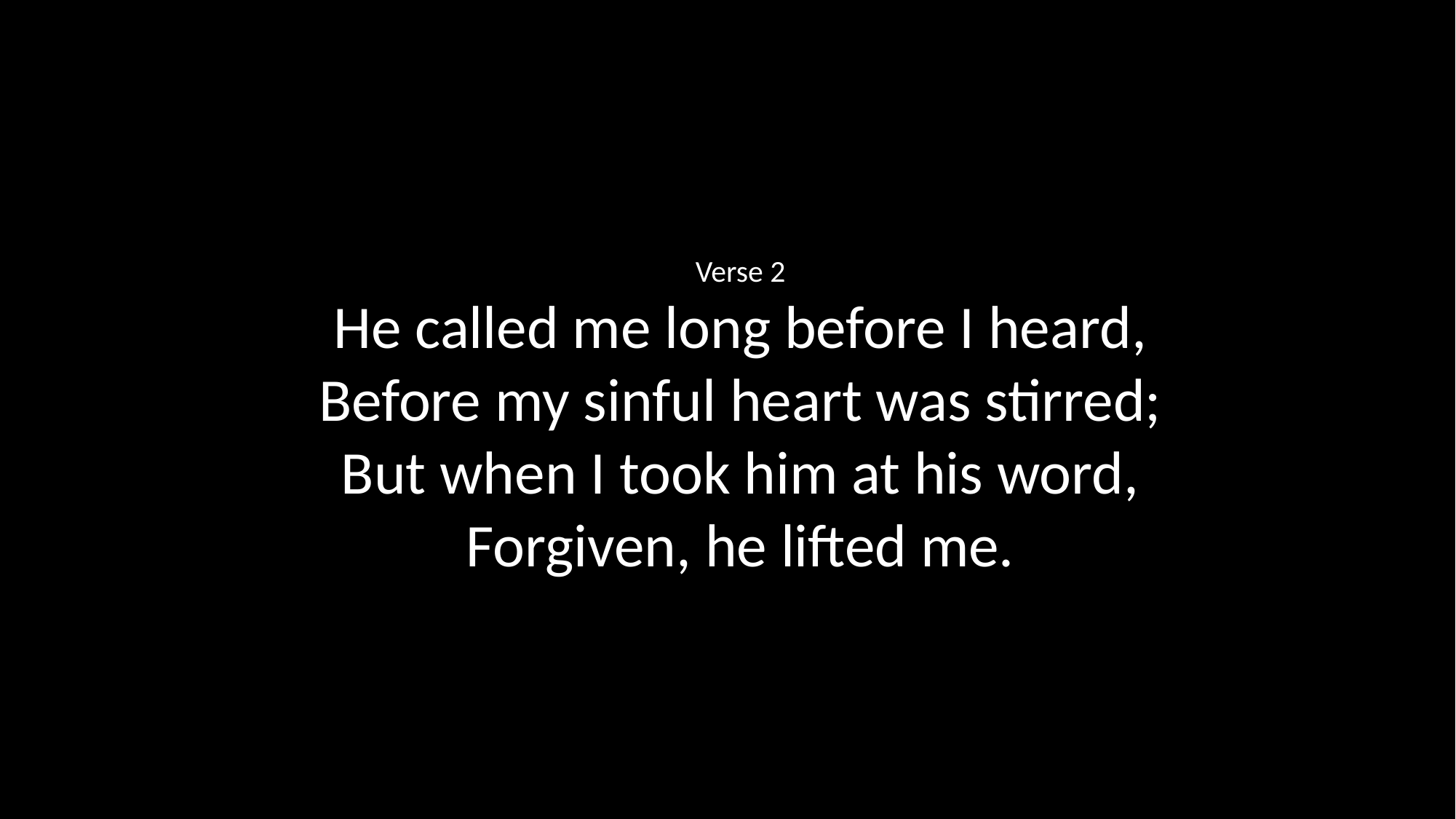

Verse 2
He called me long before I heard,
Before my sinful heart was stirred;
But when I took him at his word,
Forgiven, he lifted me.